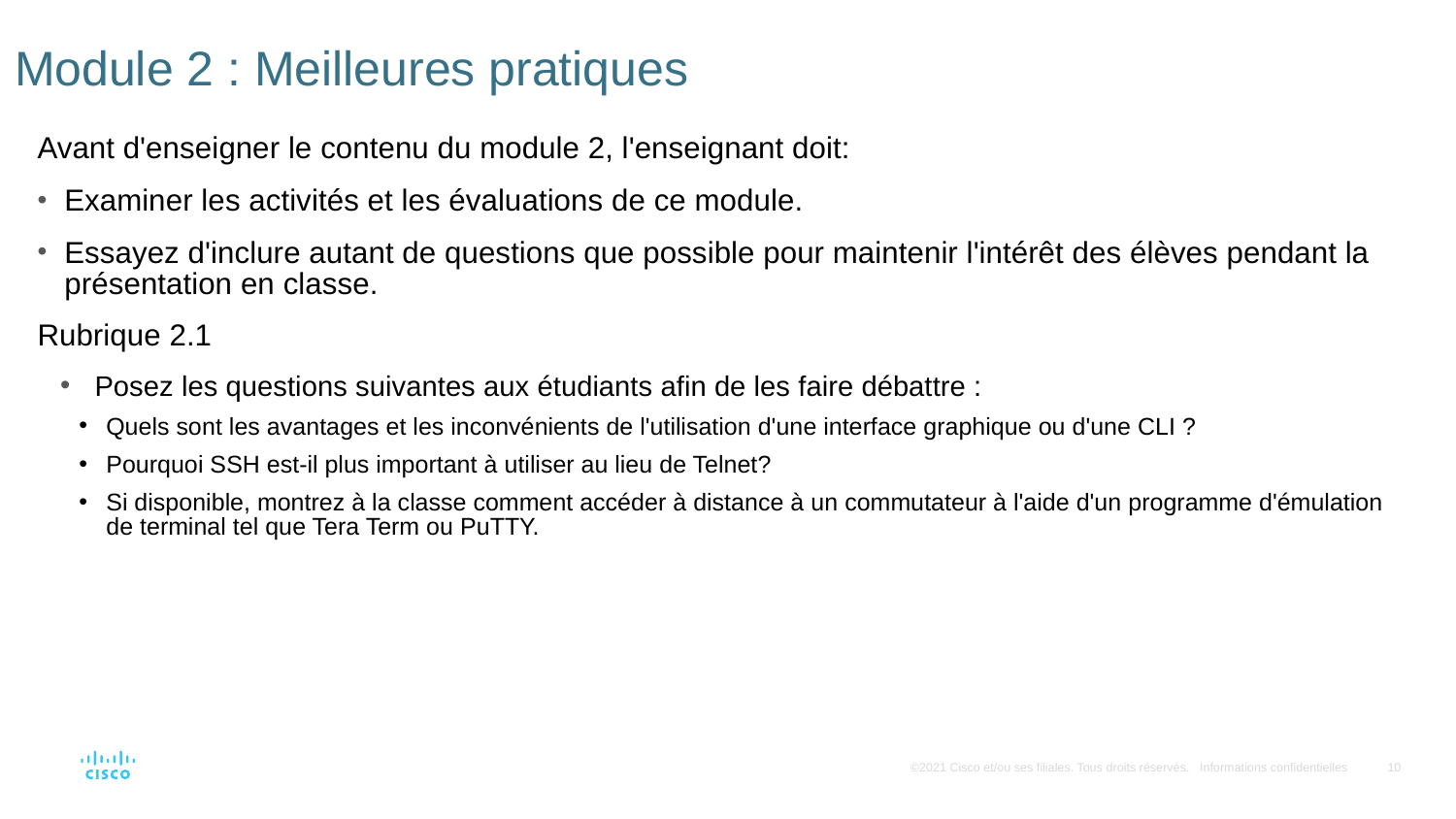

# Module 2 : Meilleures pratiques
Avant d'enseigner le contenu du module 2, l'enseignant doit:
Examiner les activités et les évaluations de ce module.
Essayez d'inclure autant de questions que possible pour maintenir l'intérêt des élèves pendant la présentation en classe.
Rubrique 2.1
Posez les questions suivantes aux étudiants afin de les faire débattre :
Quels sont les avantages et les inconvénients de l'utilisation d'une interface graphique ou d'une CLI ?
Pourquoi SSH est-il plus important à utiliser au lieu de Telnet?
Si disponible, montrez à la classe comment accéder à distance à un commutateur à l'aide d'un programme d'émulation de terminal tel que Tera Term ou PuTTY.